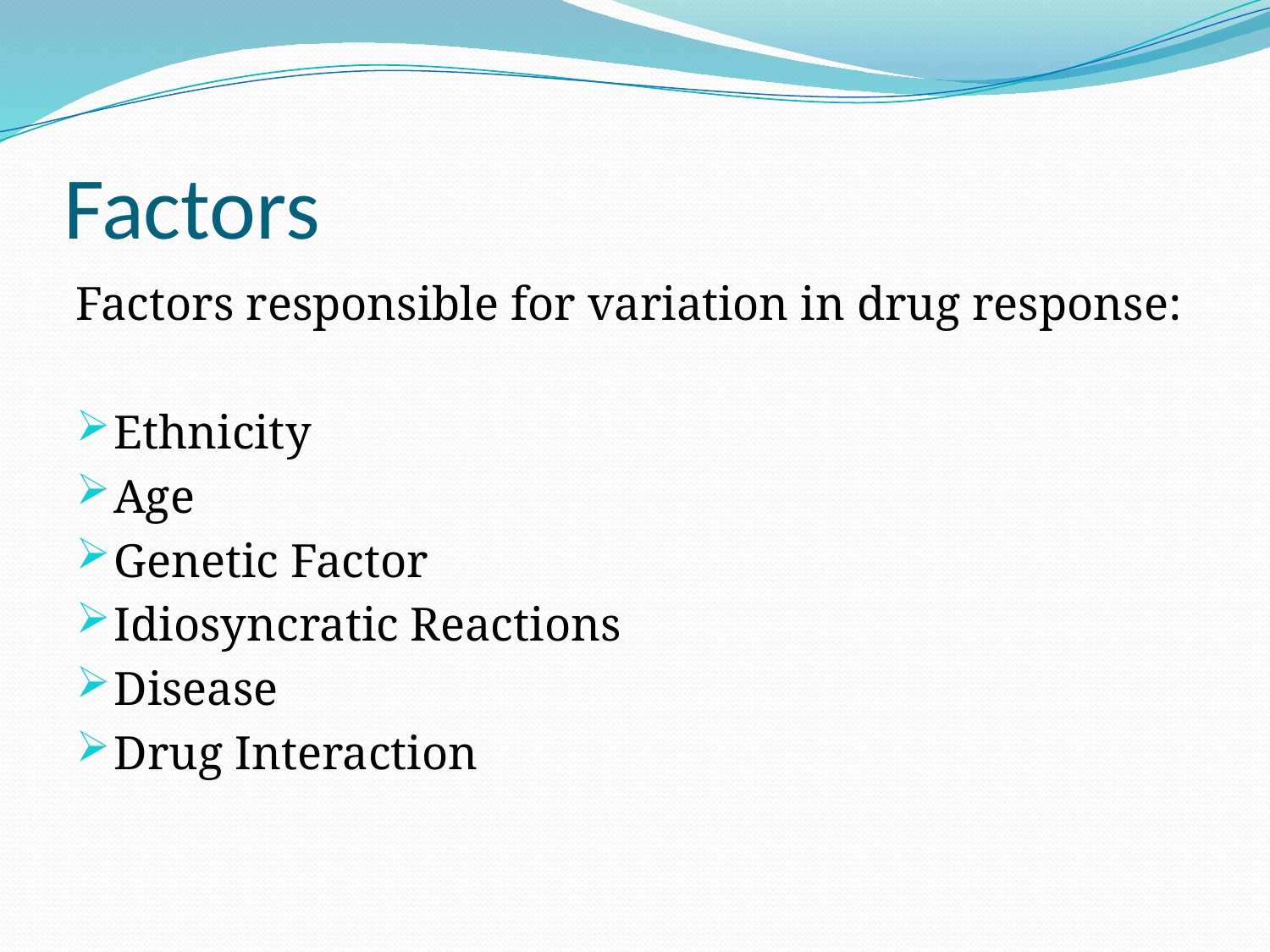

# Factors
Factors responsible for variation in drug response:

Ethnicity
Age
Genetic Factor
Idiosyncratic Reactions
Disease
Drug Interaction